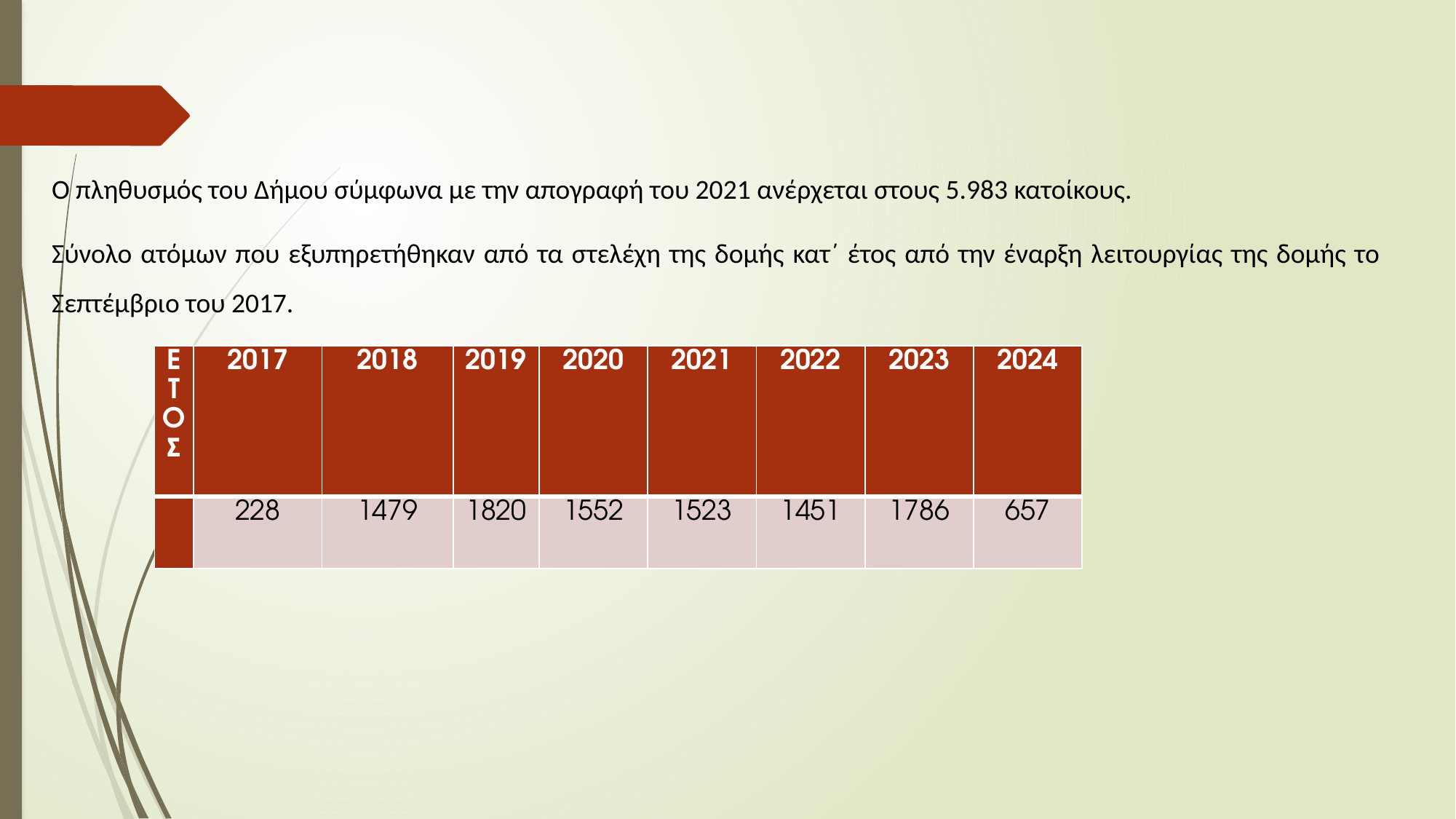

Ο πληθυσμός του Δήμου σύμφωνα με την απογραφή του 2021 ανέρχεται στους 5.983 κατοίκους.
Σύνολο ατόμων που εξυπηρετήθηκαν από τα στελέχη της δομής κατ΄ έτος από την έναρξη λειτουργίας της δομής το Σεπτέμβριο του 2017.

| ΕΤΟΣ | 2017 | 2018 | 2019 | 2020 | 2021 | 2022 | 2023 | 2024 |
| --- | --- | --- | --- | --- | --- | --- | --- | --- |
|  | 228 | 1479 | 1820 | 1552 | 1523 | 1451 | 1786 | 657 |